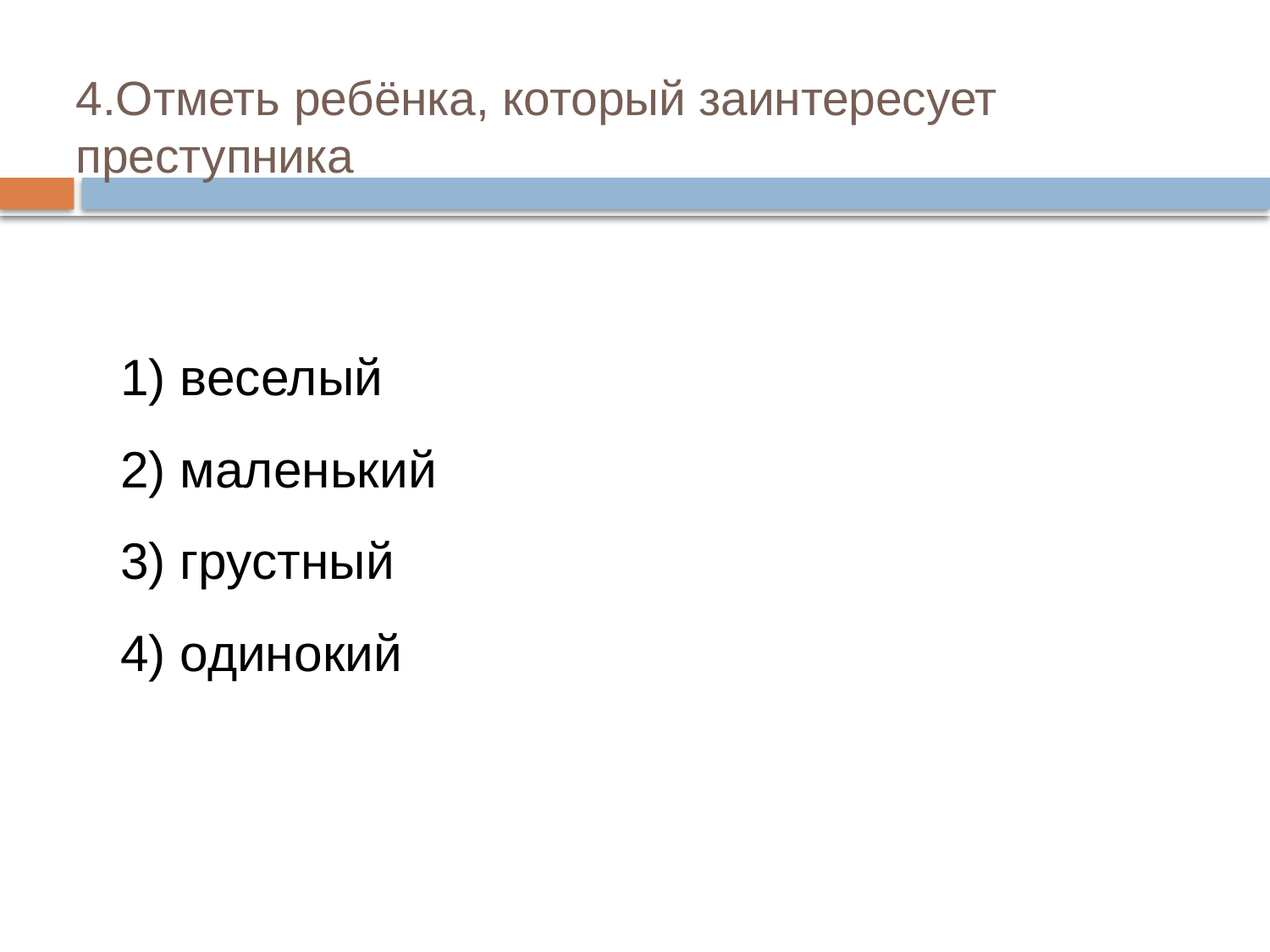

# 4.Отметь ребёнка, который заинтересует преступника
	1) веселый
2) маленький
3) грустный
4) одинокий